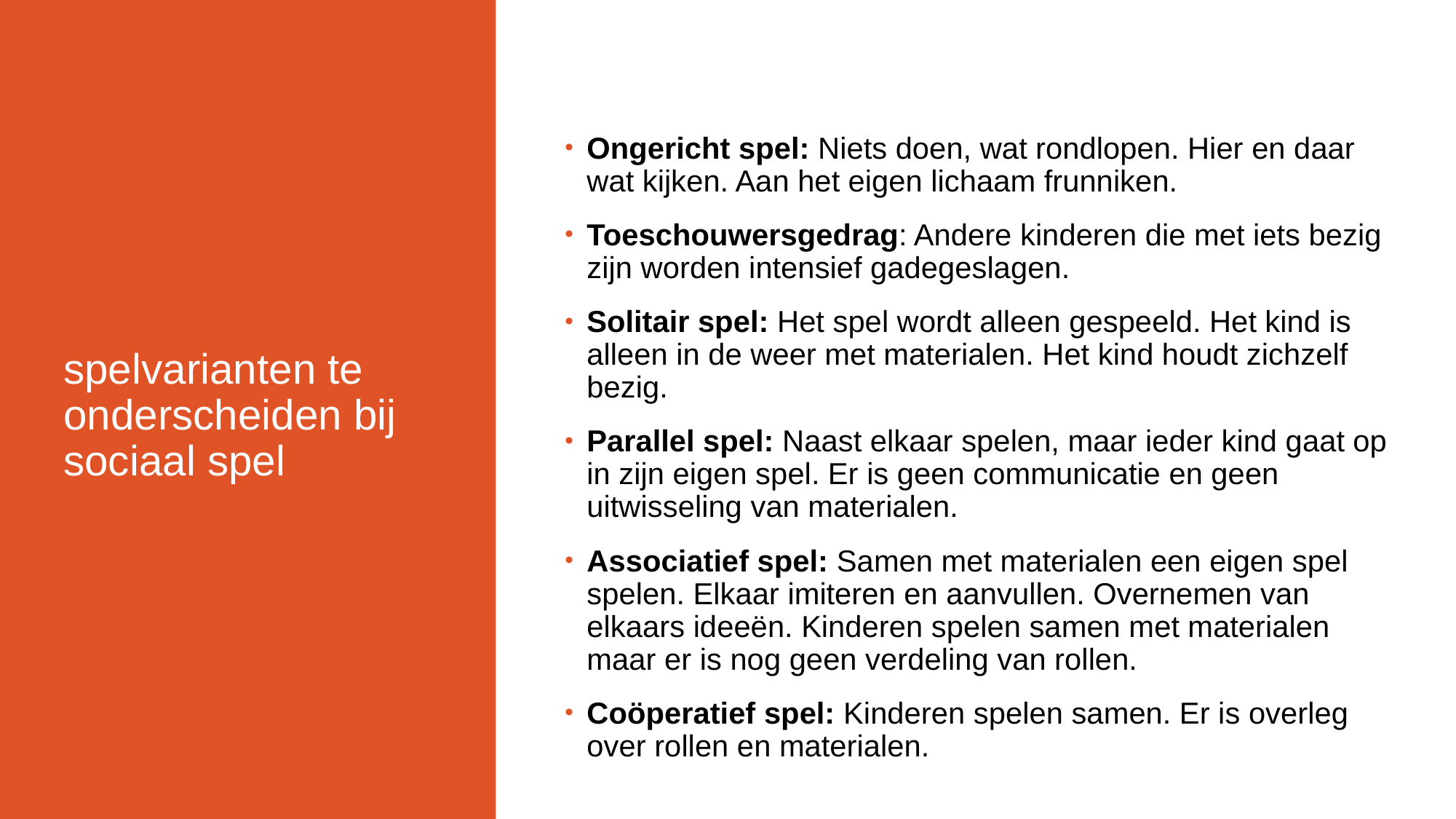

# spelvarianten te onderscheiden bij sociaal spel
Ongericht spel: Niets doen, wat rondlopen. Hier en daar wat kijken. Aan het eigen lichaam frunniken.
Toeschouwersgedrag: Andere kinderen die met iets bezig zijn worden intensief gadegeslagen.
Solitair spel: Het spel wordt alleen gespeeld. Het kind is alleen in de weer met materialen. Het kind houdt zichzelf bezig.
Parallel spel: Naast elkaar spelen, maar ieder kind gaat op in zijn eigen spel. Er is geen communicatie en geen uitwisseling van materialen.
Associatief spel: Samen met materialen een eigen spel spelen. Elkaar imiteren en aanvullen. Overnemen van elkaars ideeën. Kinderen spelen samen met materialen maar er is nog geen verdeling van rollen.
Coöperatief spel: Kinderen spelen samen. Er is overleg over rollen en materialen.